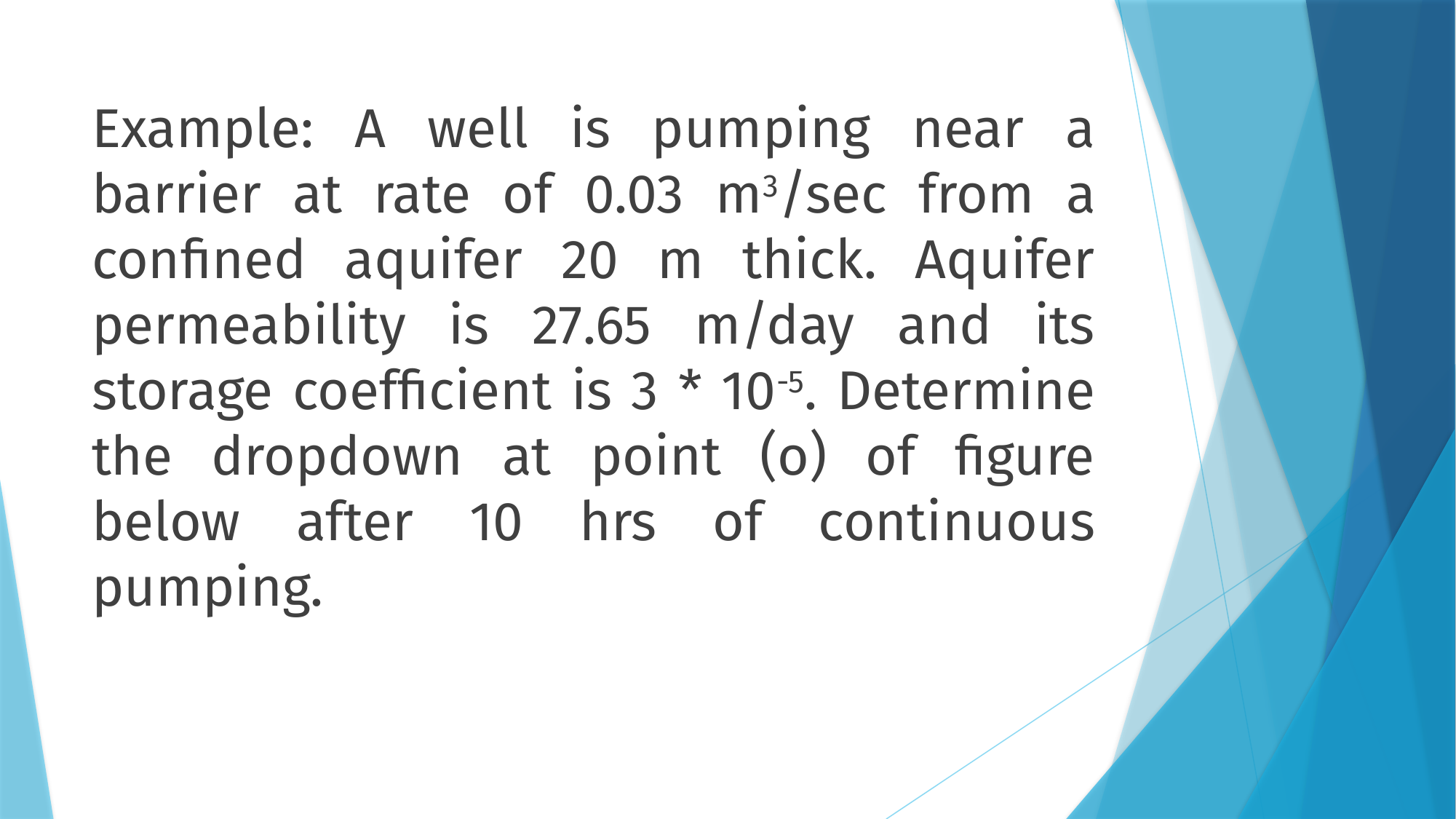

Example: A well is pumping near a barrier at rate of 0.03 m3/sec from a confined aquifer 20 m thick. Aquifer permeability is 27.65 m/day and its storage coefficient is 3 * 10-5. Determine the dropdown at point (o) of figure below after 10 hrs of continuous pumping.